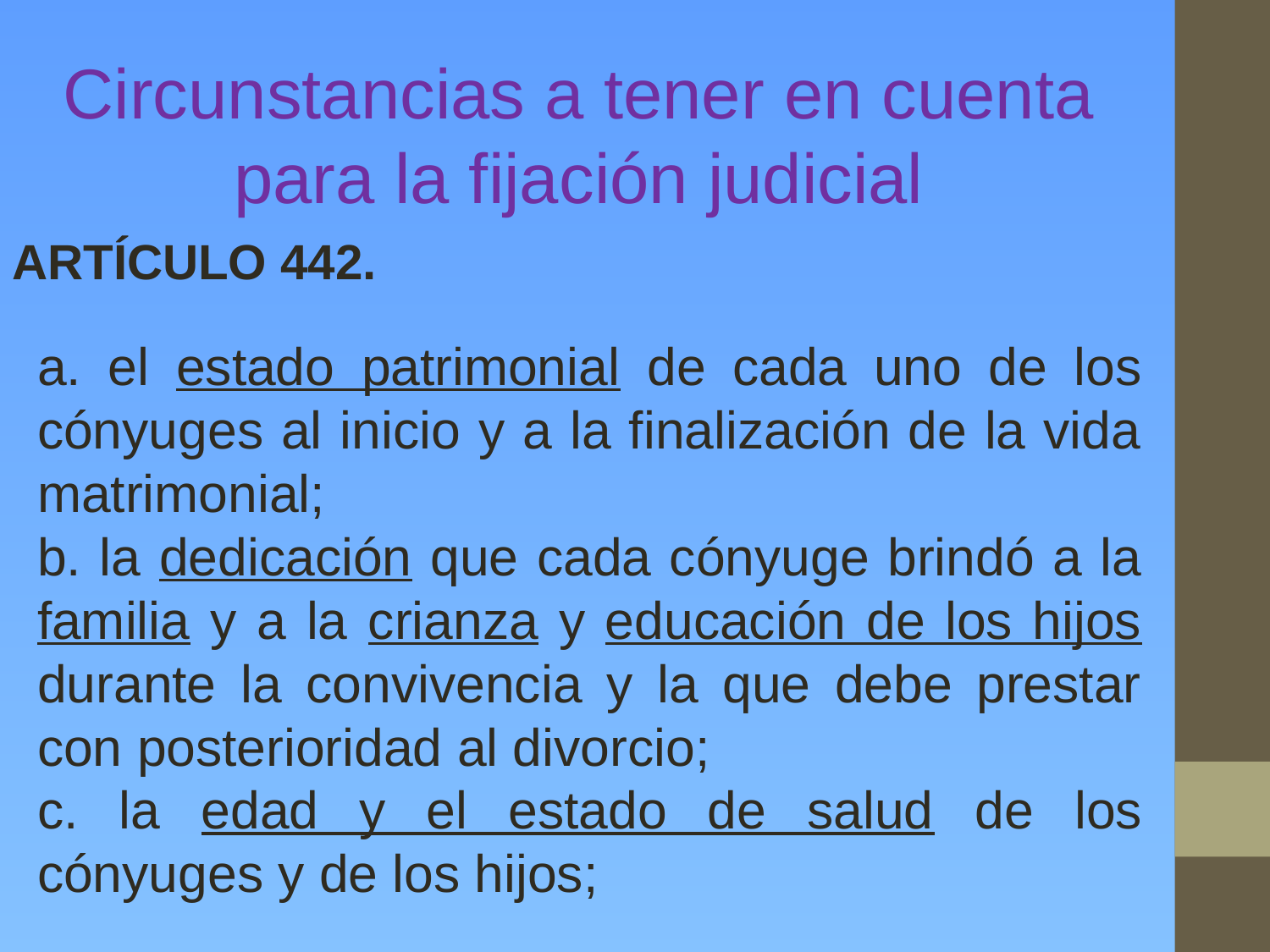

Circunstancias a tener en cuenta para la fijación judicial
ARTÍCULO 442.
a. el estado patrimonial de cada uno de los cónyuges al inicio y a la finalización de la vida matrimonial;
b. la dedicación que cada cónyuge brindó a la familia y a la crianza y educación de los hijos durante la convivencia y la que debe prestar con posterioridad al divorcio;
c. la edad y el estado de salud de los cónyuges y de los hijos;